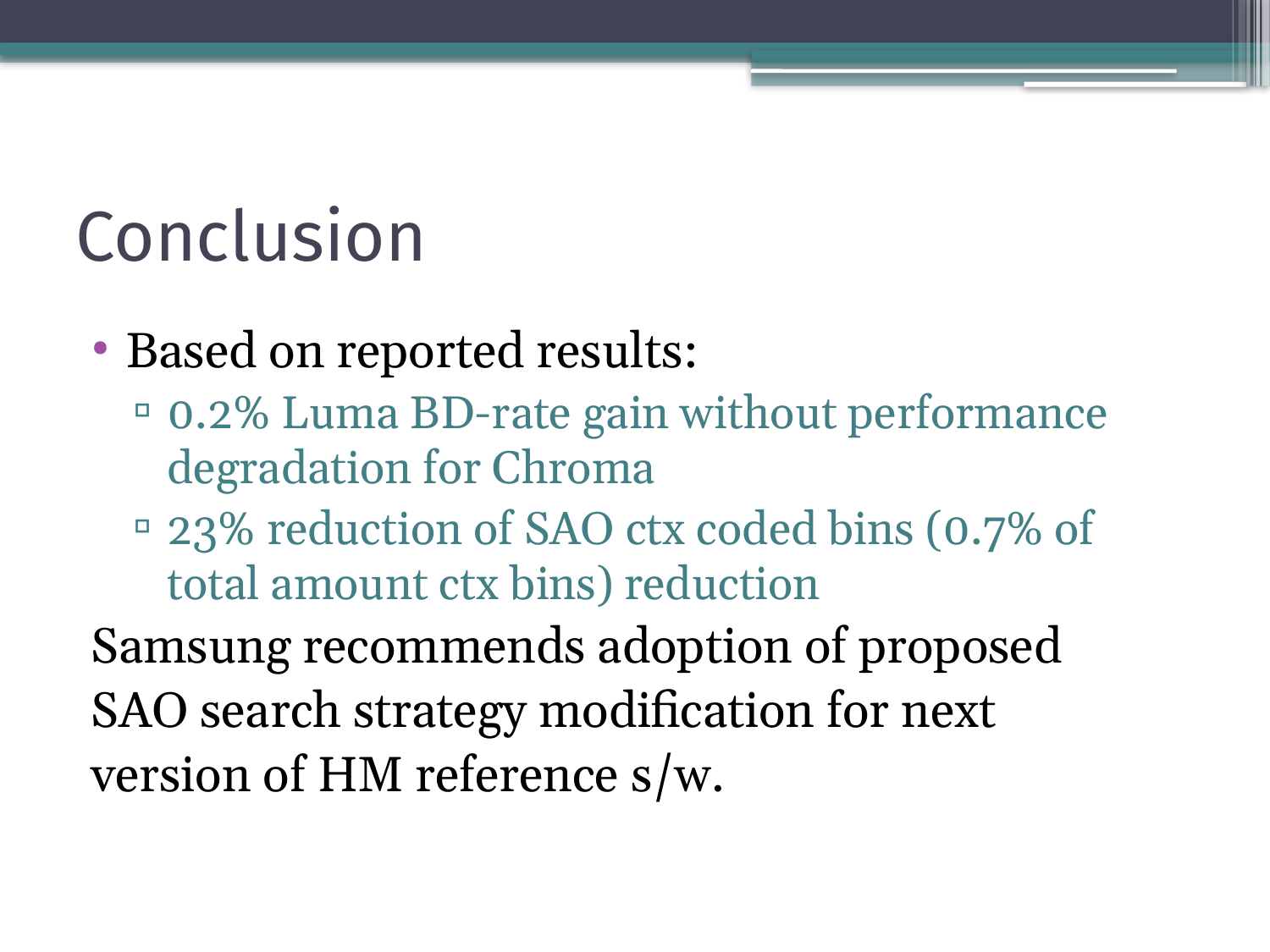

# Conclusion
Based on reported results:
0.2% Luma BD-rate gain without performance   degradation for Chroma
23% reduction of SAO ctx coded bins (0.7% of     total amount ctx bins) reduction
Samsung recommends adoption of proposed
SAO search strategy modification for next
version of HM reference s/w.